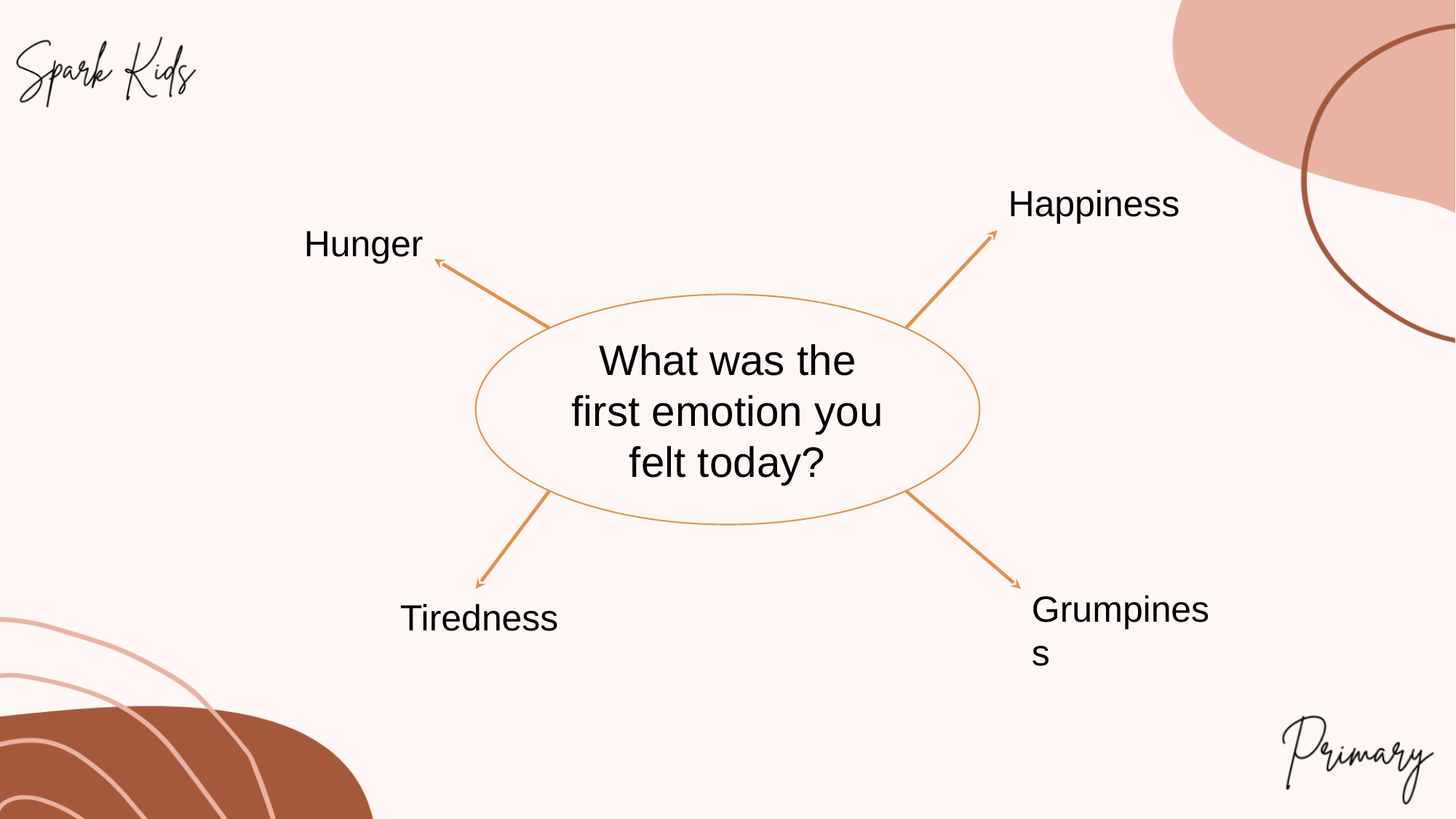

Happiness
Hunger
What was the first emotion you felt today?
Grumpiness
Tiredness